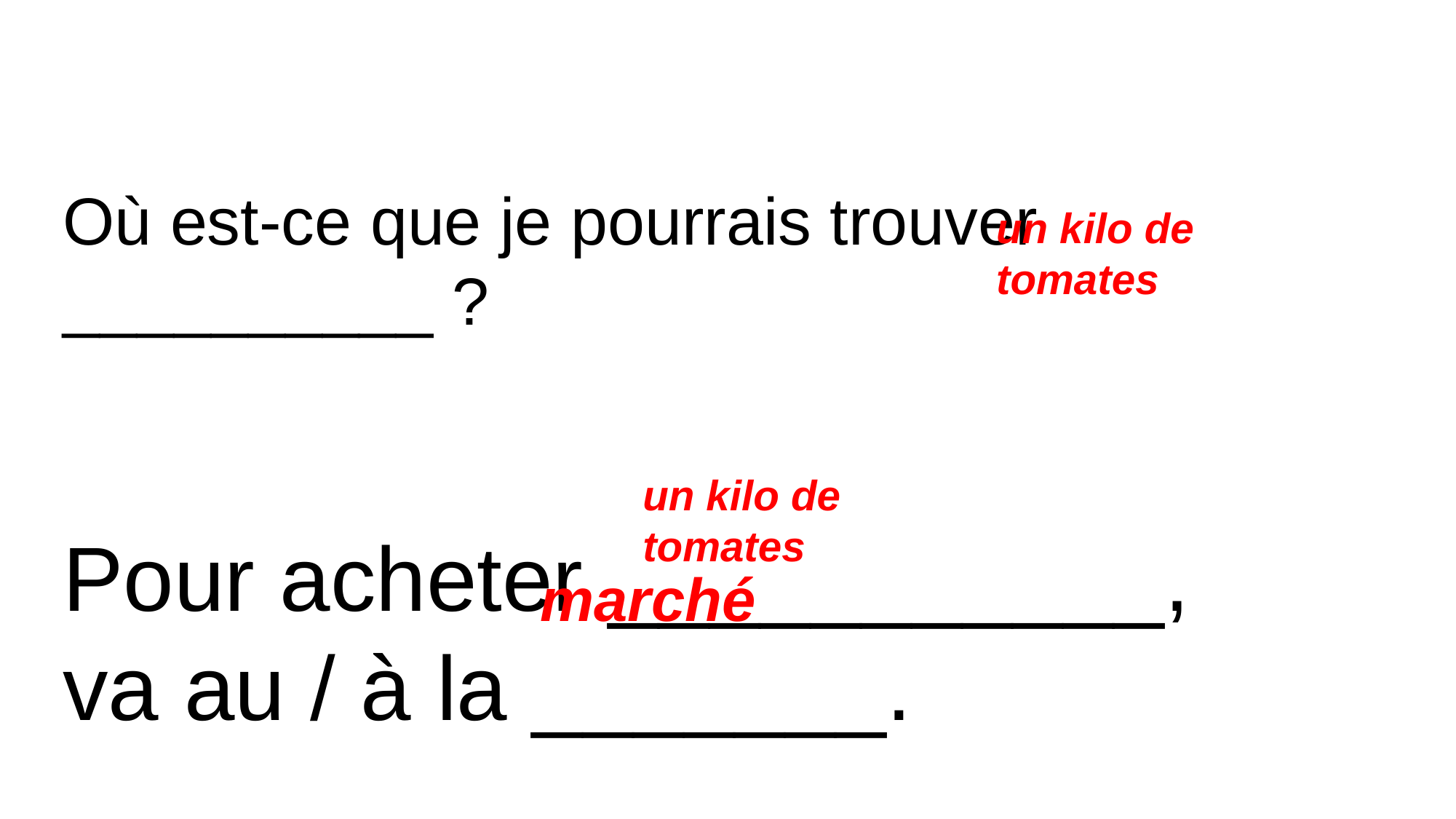

Où est-ce que je pourrais trouver __________ ?

Pour acheter ___________,
va au / à la _______.
un kilo de tomates
un kilo de tomates
marché